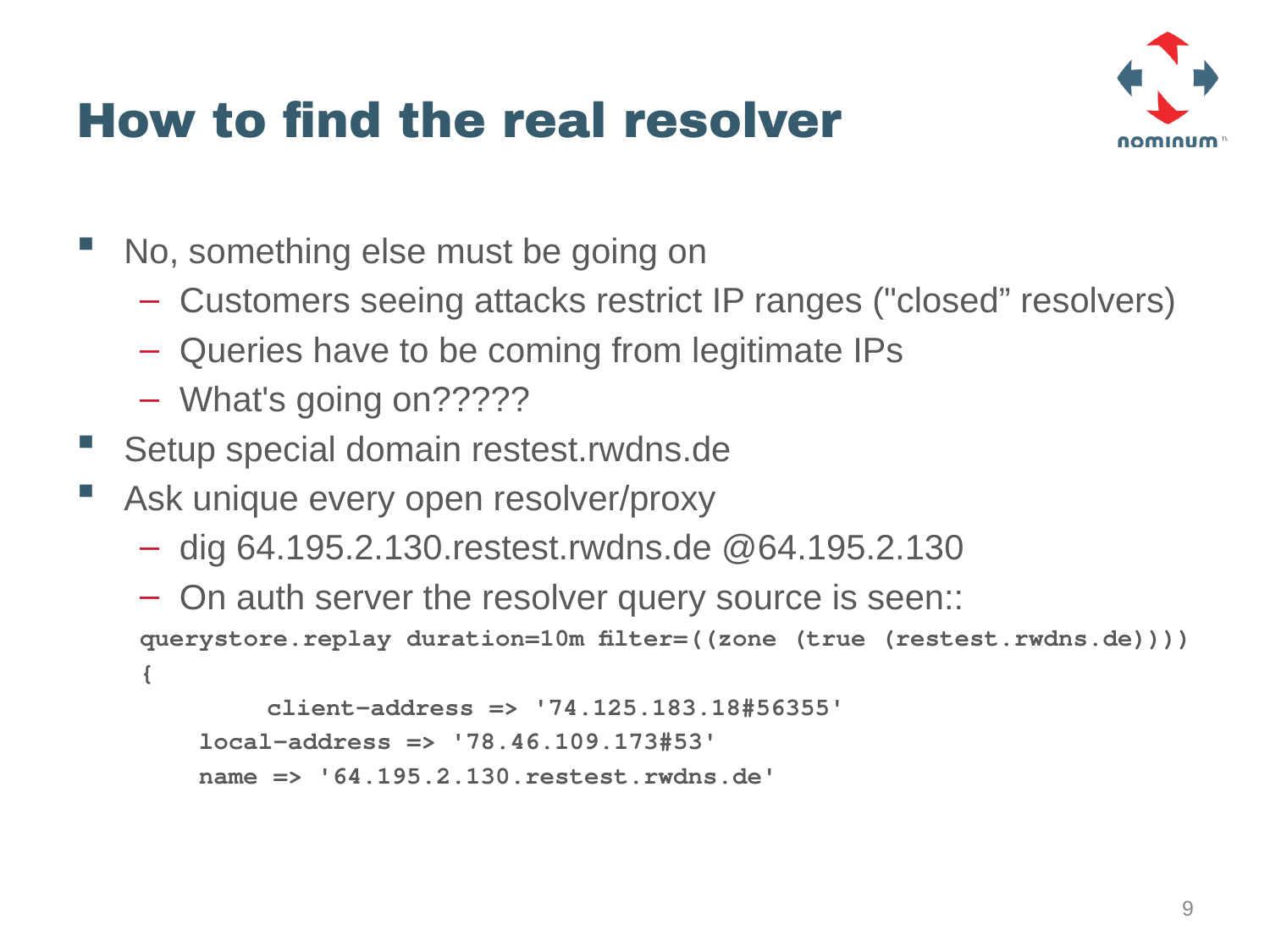

# How to find the real resolver
No, something else must be going on
Customers seeing attacks restrict IP ranges ("closed” resolvers)
Queries have to be coming from legitimate IPs
What's going on?????
Setup special domain restest.rwdns.de
Ask unique every open resolver/proxy
dig 64.195.2.130.restest.rwdns.de @64.195.2.130
On auth server the resolver query source is seen::
querystore.replay duration=10m filter=((zone (true (restest.rwdns.de))))
{
 	client-address => '74.125.183.18#56355'
    local-address => '78.46.109.173#53'
    name => '64.195.2.130.restest.rwdns.de'

9